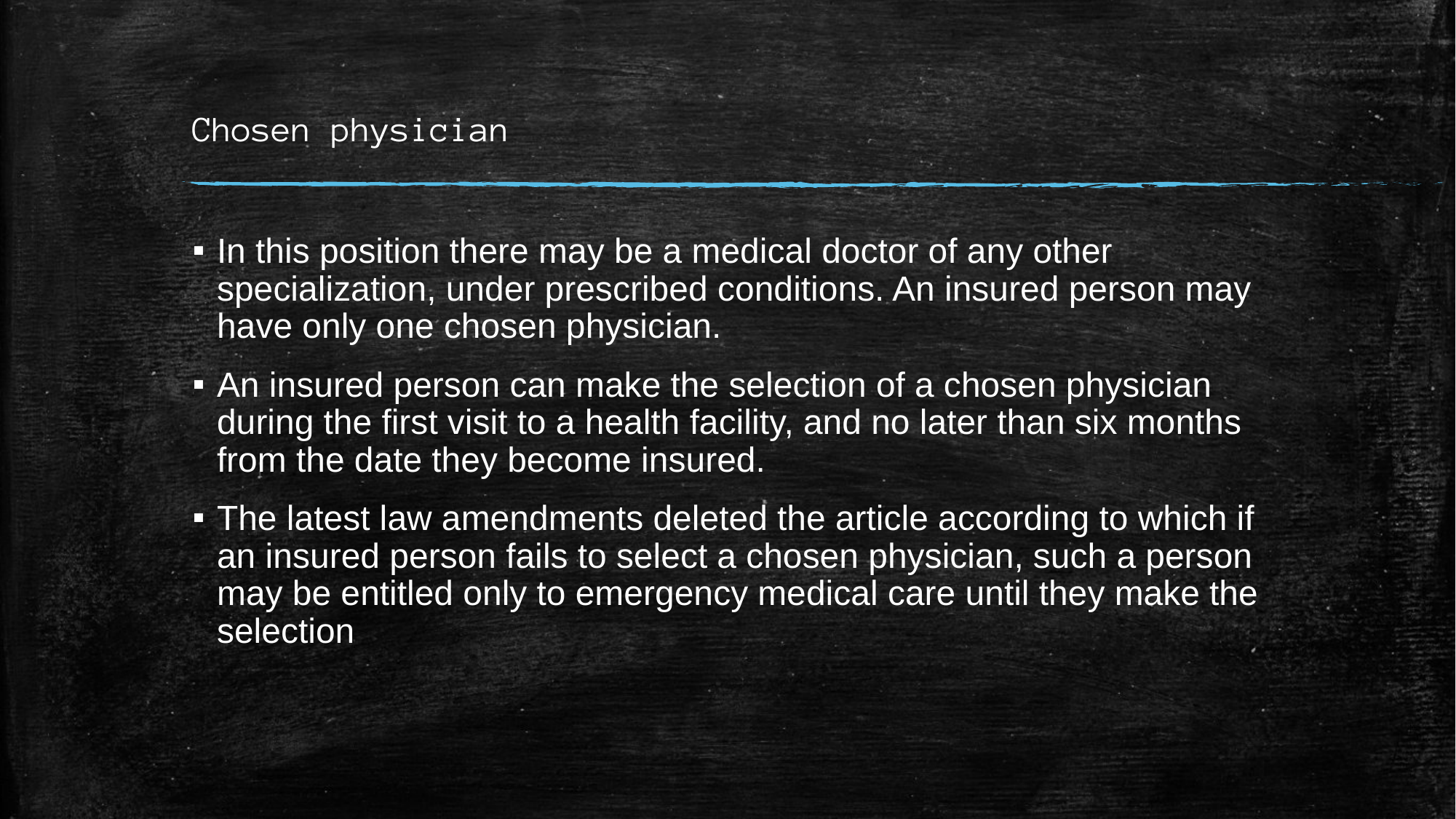

# Chosen physician
In this position there may be a medical doctor of any other specialization, under prescribed conditions. An insured person may have only one chosen physician.
An insured person can make the selection of a chosen physician during the ﬁrst visit to a health facility, and no later than six months from the date they become insured.
The latest law amendments deleted the article according to which if an insured person fails to select a chosen physician, such a person may be entitled only to emergency medical care until they make the selection